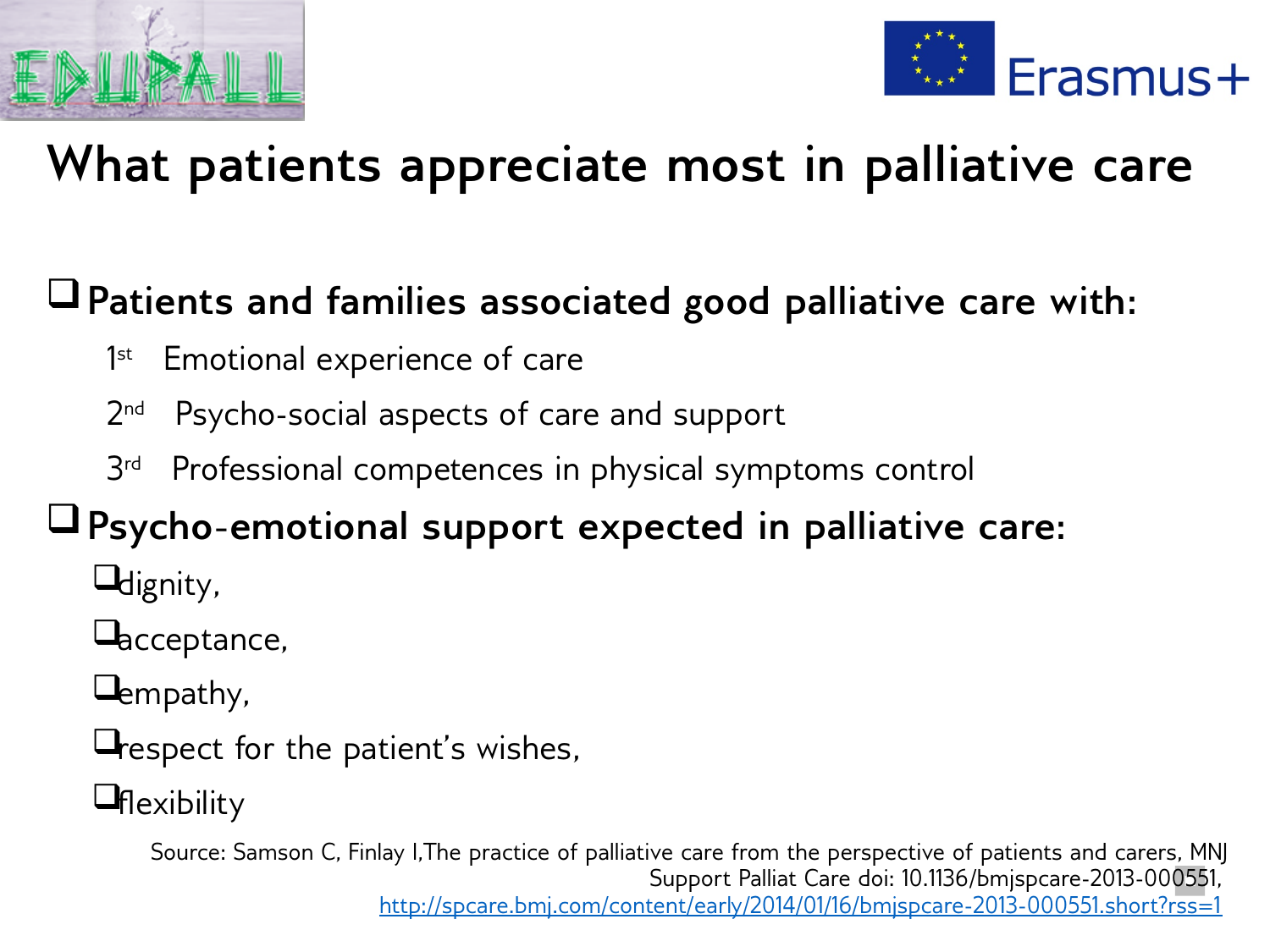

# What patients appreciate most in palliative care
 Patients and families associated good palliative care with:
1st   Emotional experience of care
2nd   Psycho-social aspects of care and support
3rd   Professional competences in physical symptoms control
 Psycho-emotional support expected in palliative care:
dignity,
acceptance,
empathy,
respect for the patient’s wishes,
flexibility
Source: Samson C, Finlay I,The practice of palliative care from the perspective of patients and carers, MNJ Support Palliat Care doi: 10.1136/bmjspcare-2013-000551, http://spcare.bmj.com/content/early/2014/01/16/bmjspcare-2013-000551.short?rss=1